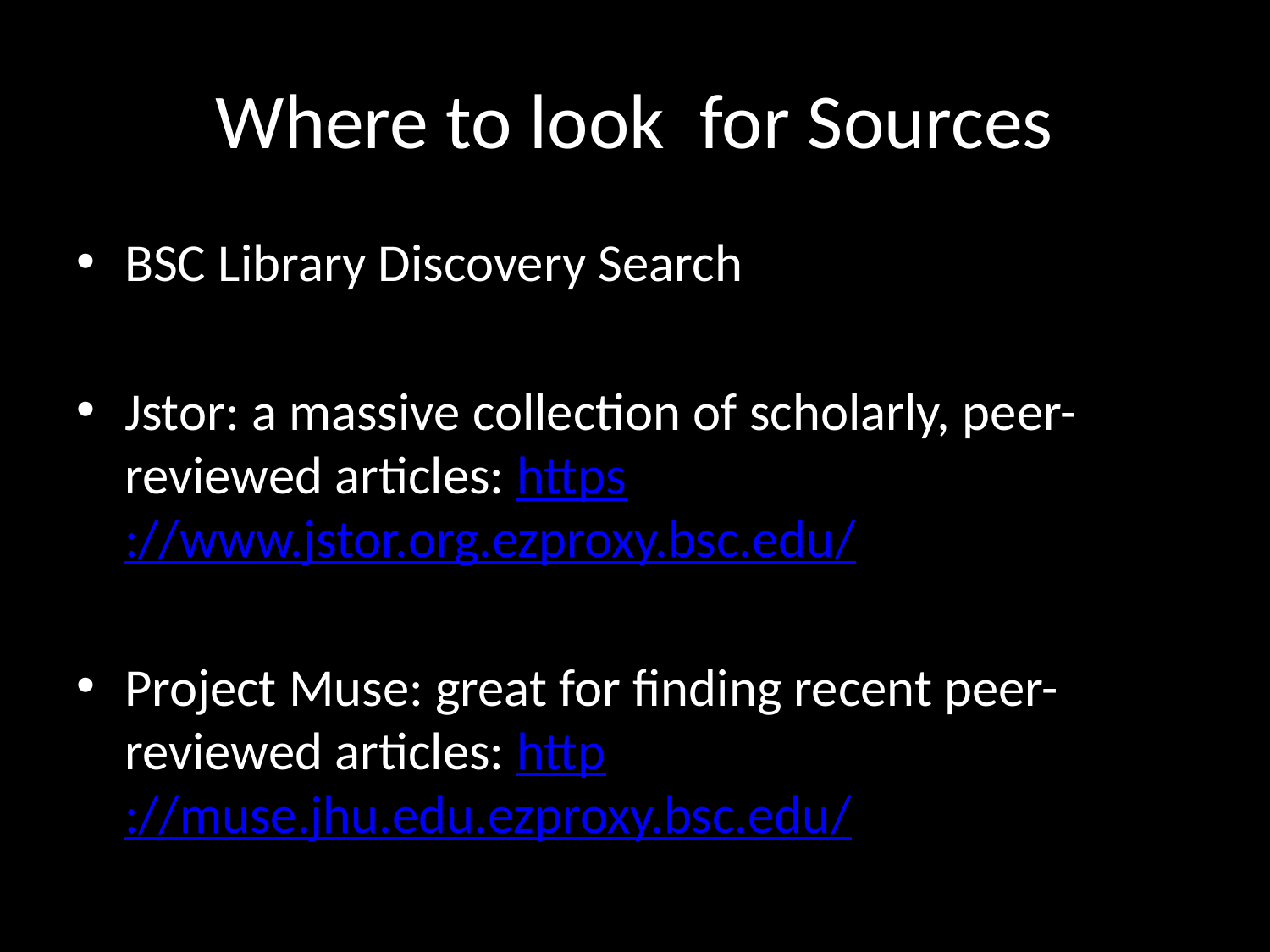

# Where to look  for Sources
BSC Library Discovery Search

Jstor: a massive collection of scholarly, peer-reviewed articles: https://www.jstor.org.ezproxy.bsc.edu/

Project Muse: great for finding recent peer-reviewed articles: http://muse.jhu.edu.ezproxy.bsc.edu/